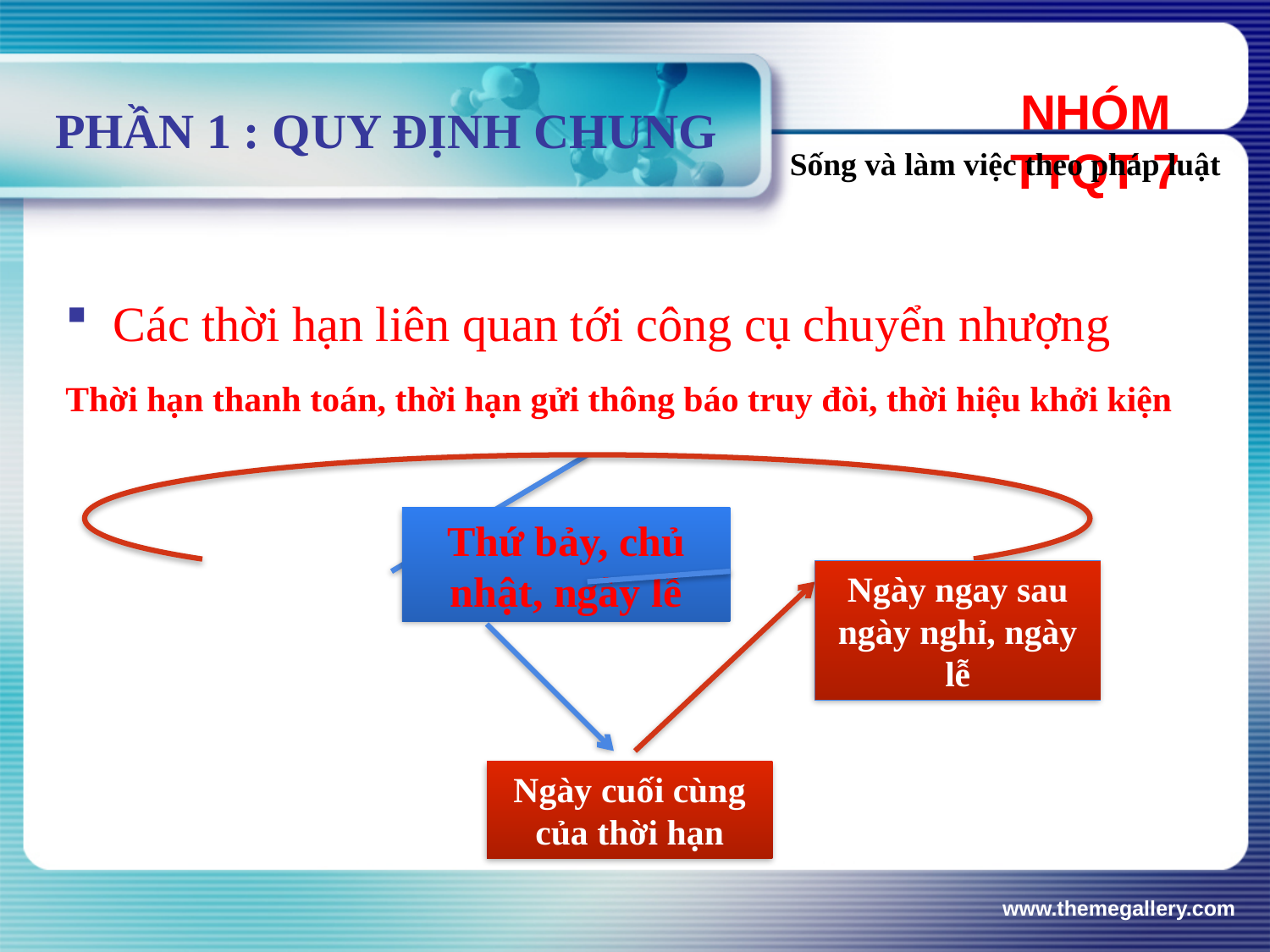

NHÓM TTQT 7
Sống và làm việc theo pháp luật
# PHẦN 1 : QUY ĐỊNH CHUNG
Các thời hạn liên quan tới công cụ chuyển nhượng

Thời hạn thanh toán, thời hạn gửi thông báo truy đòi, thời hiệu khởi kiện

Thứ bảy, chủ nhật, ngày lễ
Ngày ngay sau ngày nghỉ, ngày lễ
Ngày cuối cùng của thời hạn
www.themegallery.com